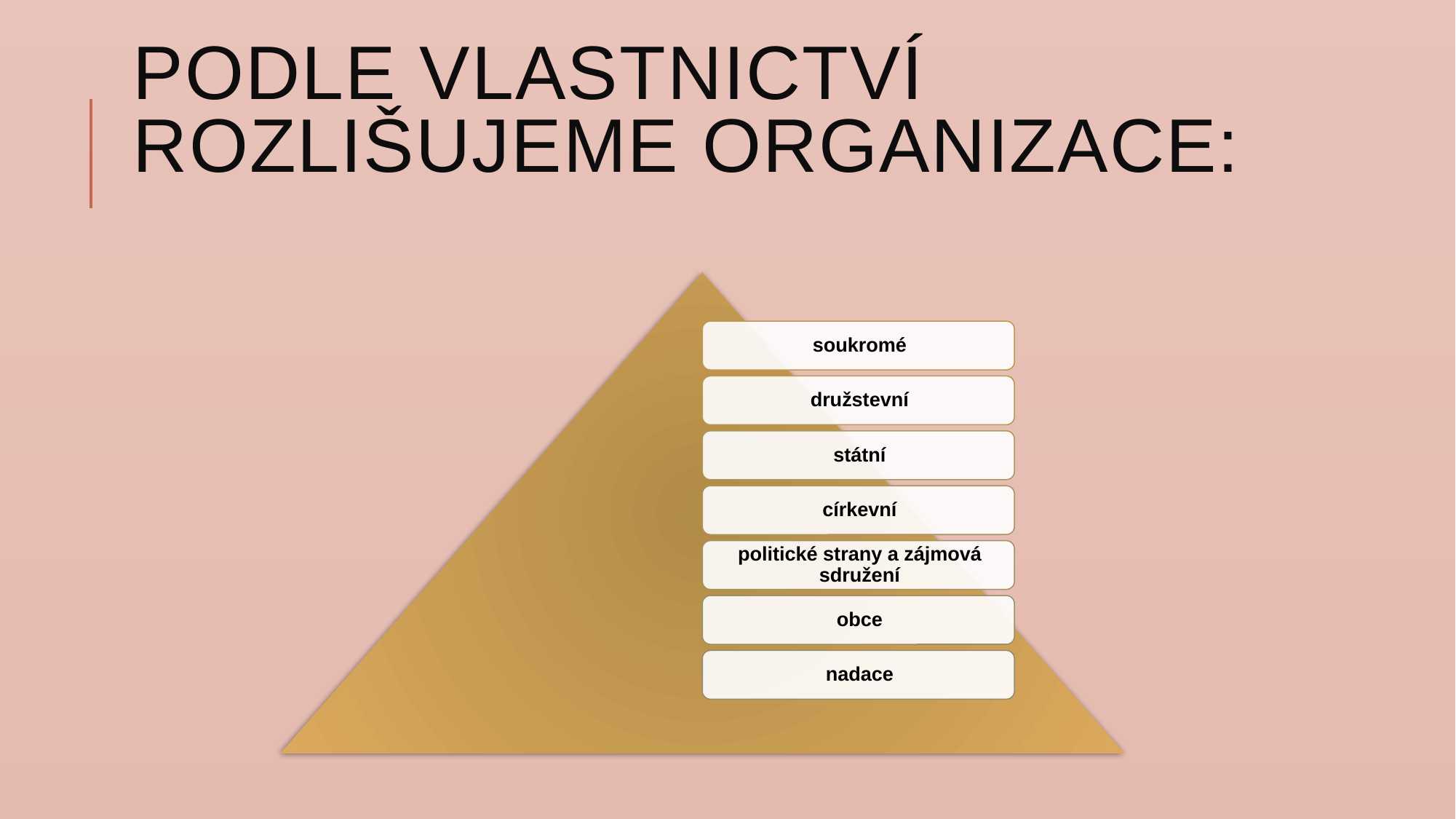

# Podle vlastnictví rozlišujeme organizace:
soukromé
družstevní
státní
církevní
politické strany a zájmová sdružení
obce
nadace